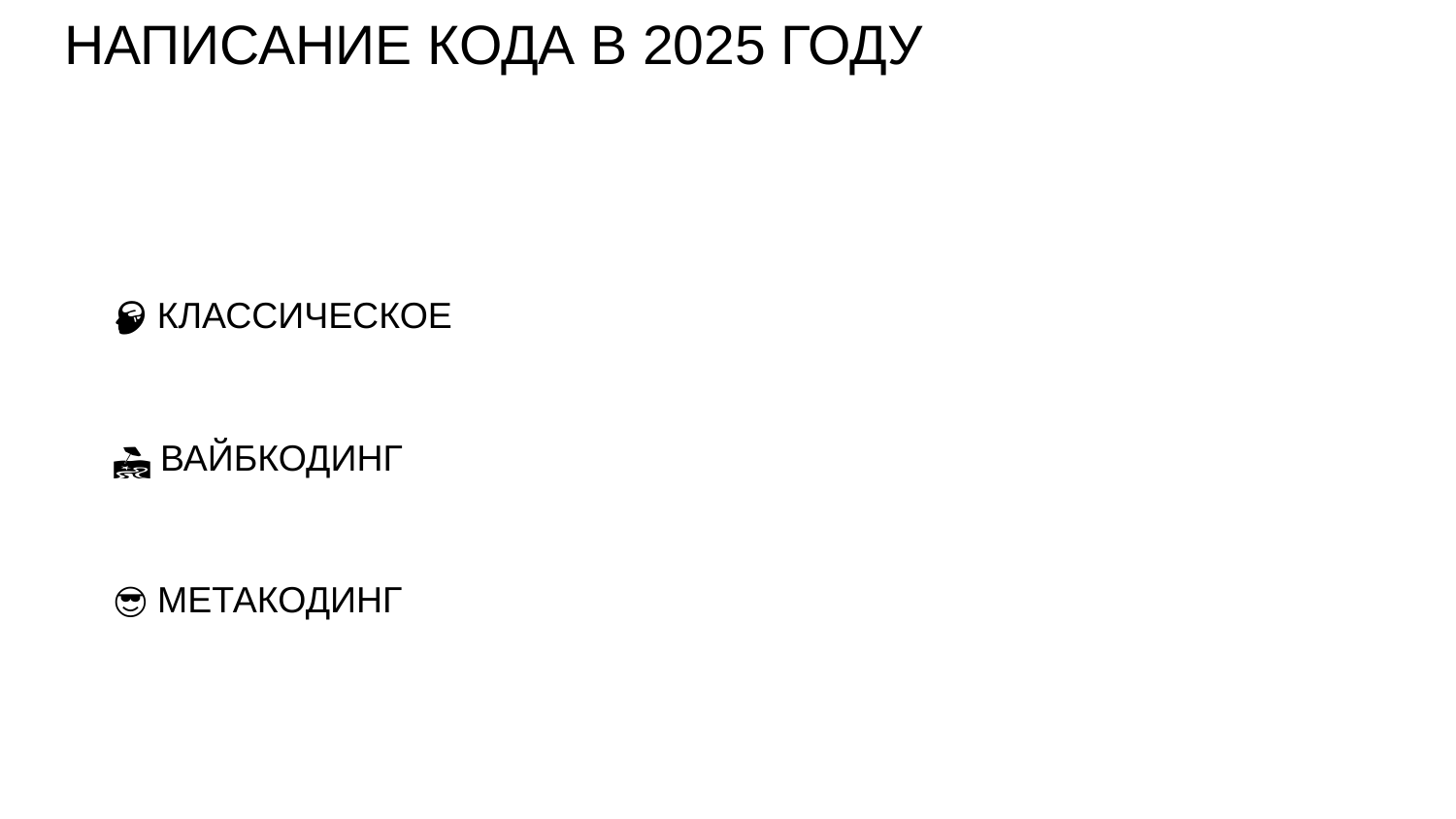

# НАПИСАНИЕ КОДА В 2025 ГОДУ
🧠 КЛАССИЧЕСКОЕ

🏖️ ВАЙБКОДИНГ

😎 МЕТАКОДИНГ